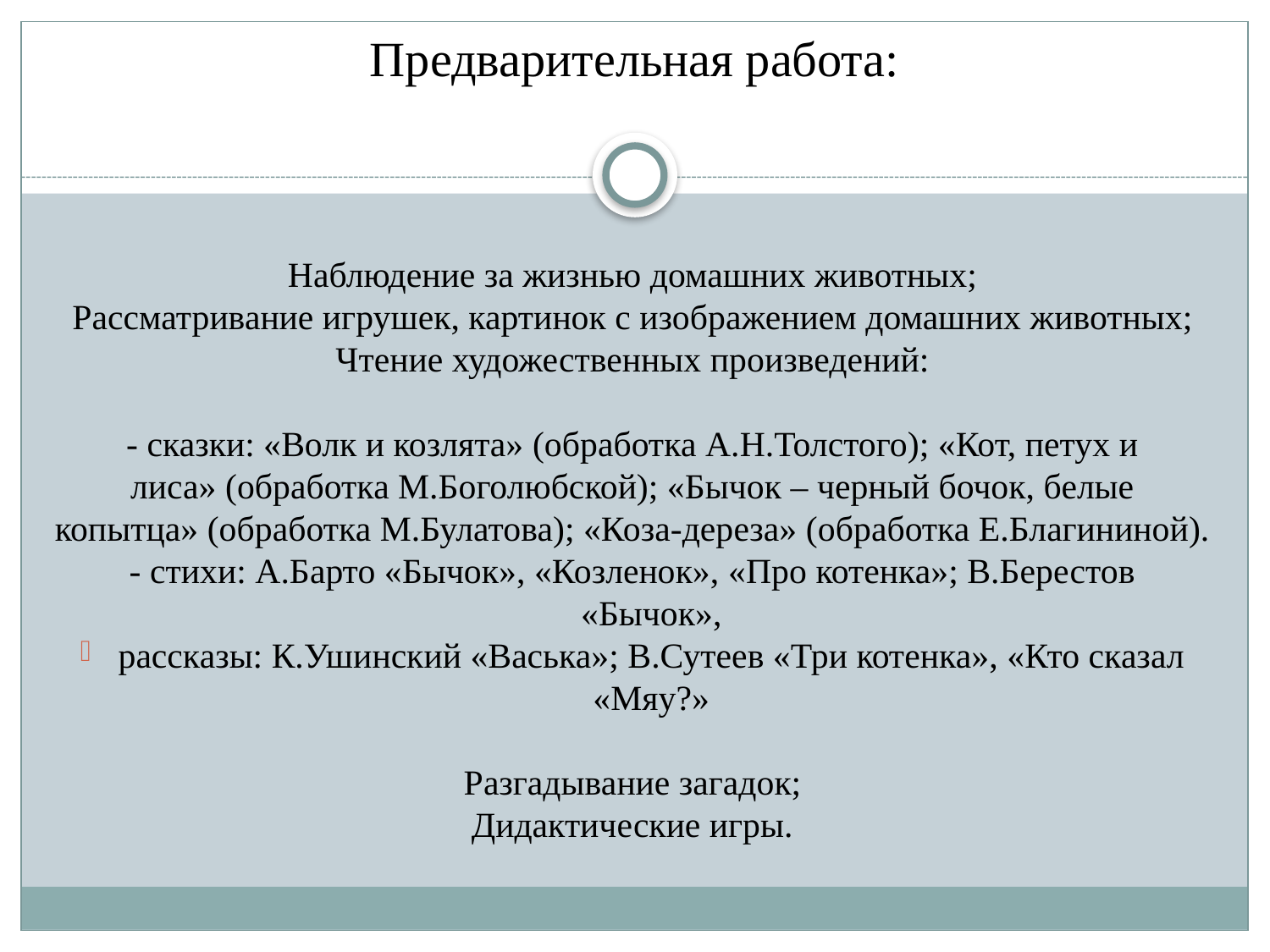

# Предварительная работа:

Наблюдение за жизнью домашних животных;
Рассматривание игрушек, картинок с изображением домашних животных;
Чтение художественных произведений:

- сказки: «Волк и козлята» (обработка А.Н.Толстого); «Кот, петух и
лиса» (обработка М.Боголюбской); «Бычок – черный бочок, белые
копытца» (обработка М.Булатова); «Коза-дереза» (обработка Е.Благининой).
- стихи: А.Барто «Бычок», «Козленок», «Про котенка»; В.Берестов «Бычок»,
рассказы: К.Ушинский «Васька»; В.Сутеев «Три котенка», «Кто сказал «Мяу?»

Разгадывание загадок;
Дидактические игры.